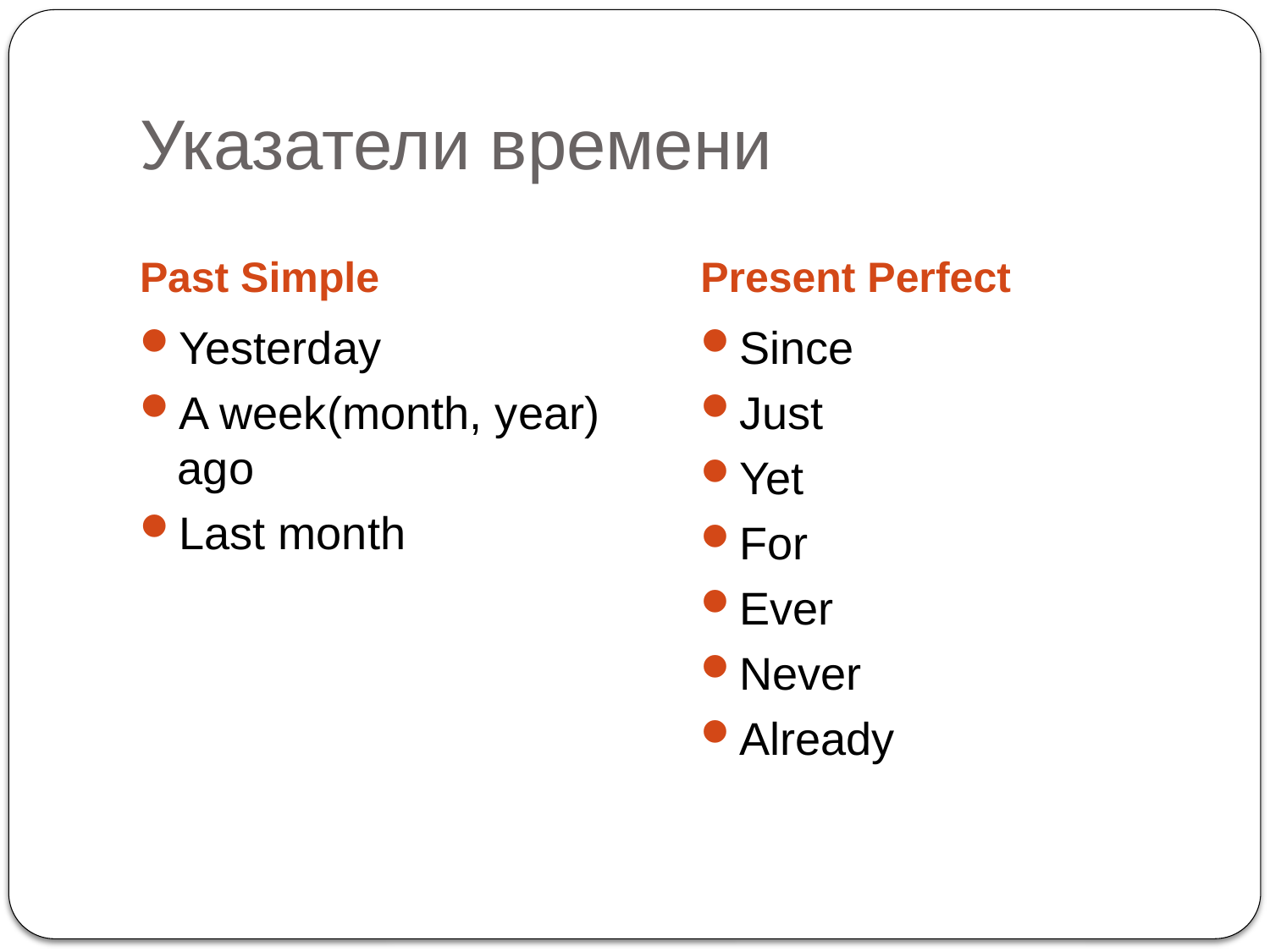

# Указатели времени
Past Simple
Present Perfect
Yesterday
A week(month, year) ago
Last month

Since
Just
Yet
For
Ever
Never
Already